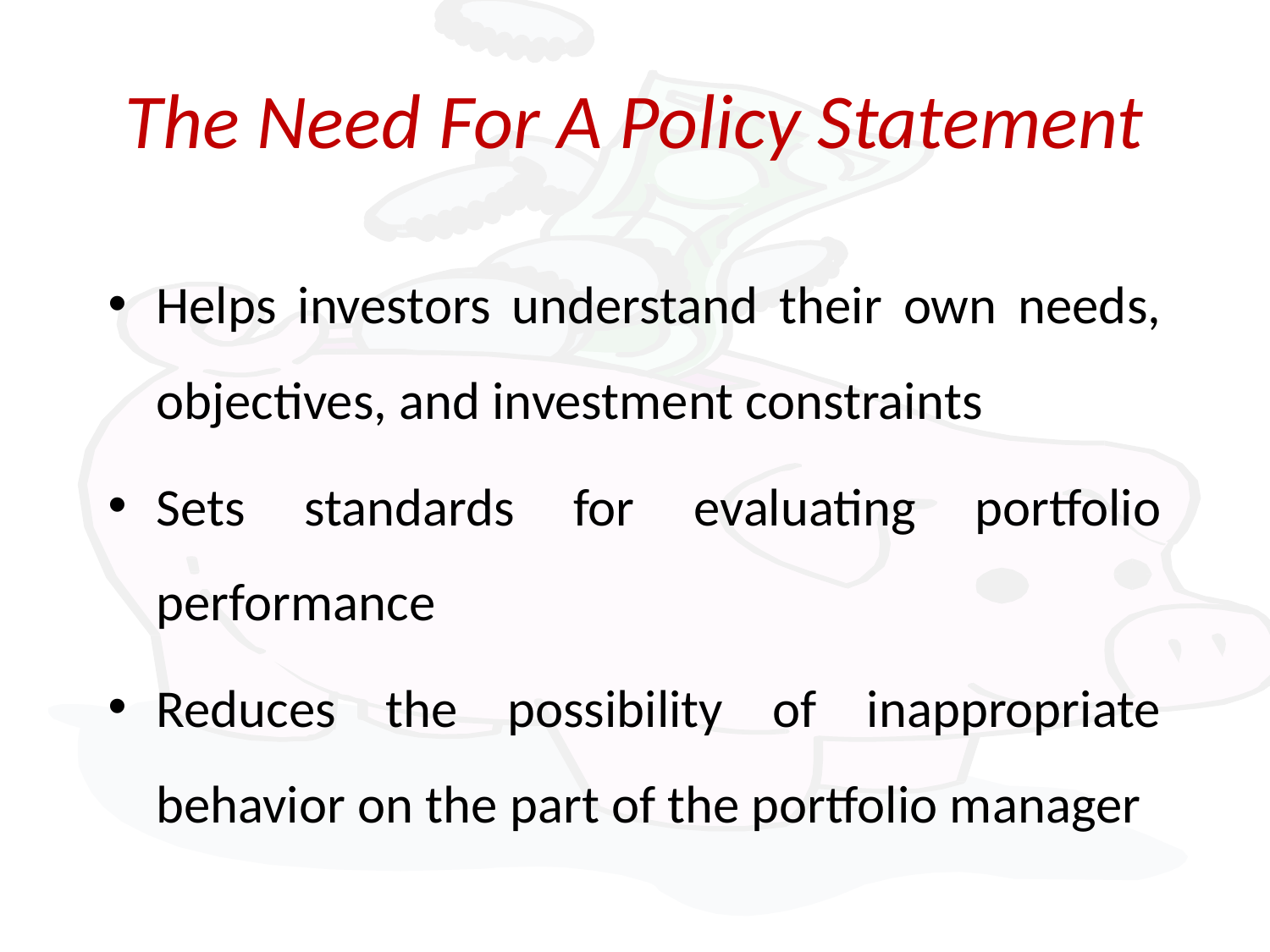

# The Need For A Policy Statement
Helps investors understand their own needs, objectives, and investment constraints
Sets standards for evaluating portfolio performance
Reduces the possibility of inappropriate behavior on the part of the portfolio manager